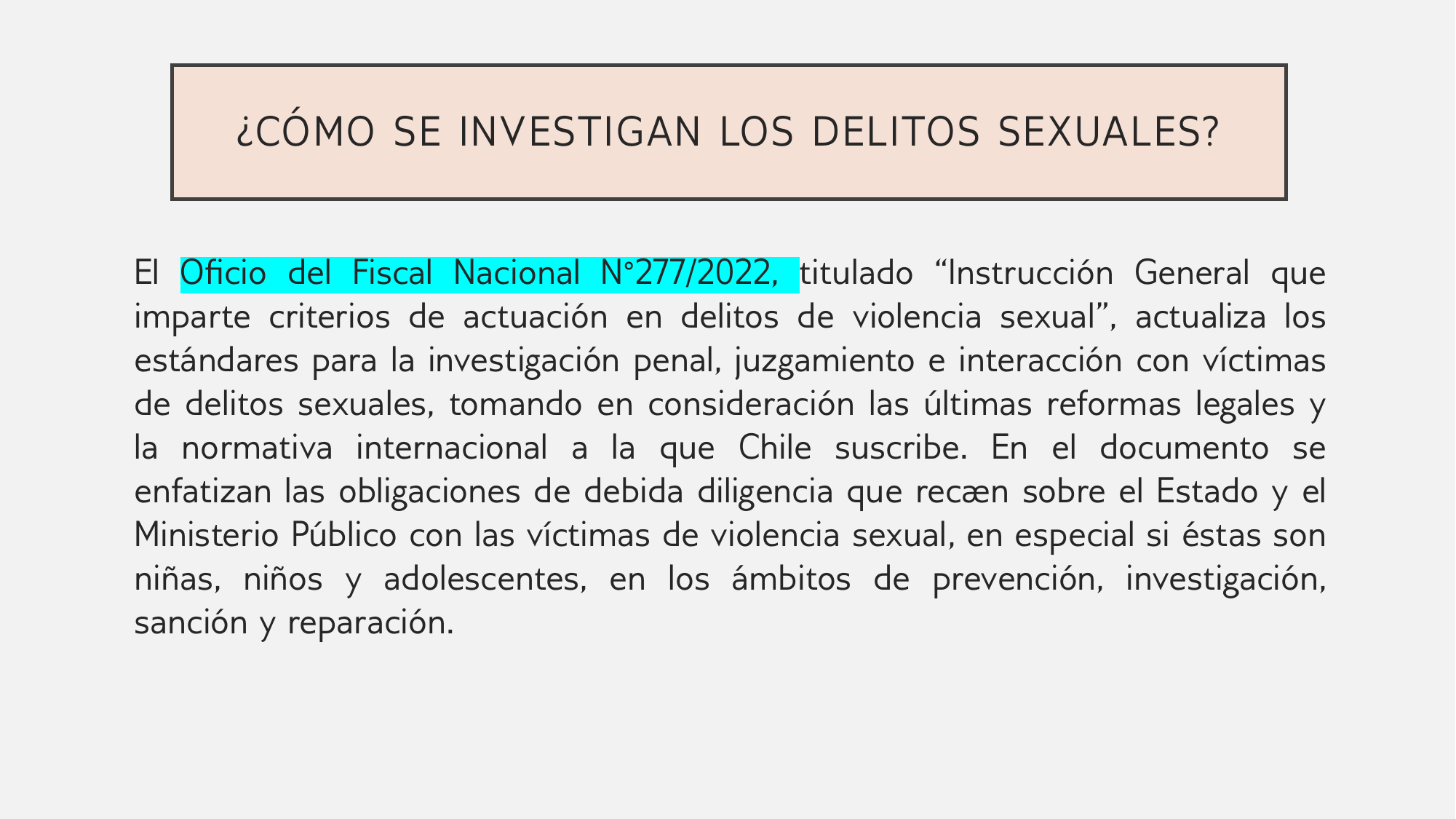

# ¿Cómo se investigan los delitos sexuales?
El Oficio del Fiscal Nacional N°277/2022, titulado “Instrucción General que imparte criterios de actuación en delitos de violencia sexual”, actualiza los estándares para la investigación penal, juzgamiento e interacción con víctimas de delitos sexuales, tomando en consideración las últimas reformas legales y la normativa internacional a la que Chile suscribe. En el documento se enfatizan las obligaciones de debida diligencia que recaen sobre el Estado y el Ministerio Público con las víctimas de violencia sexual, en especial si éstas son niñas, niños y adolescentes, en los ámbitos de prevención, investigación, sanción y reparación.